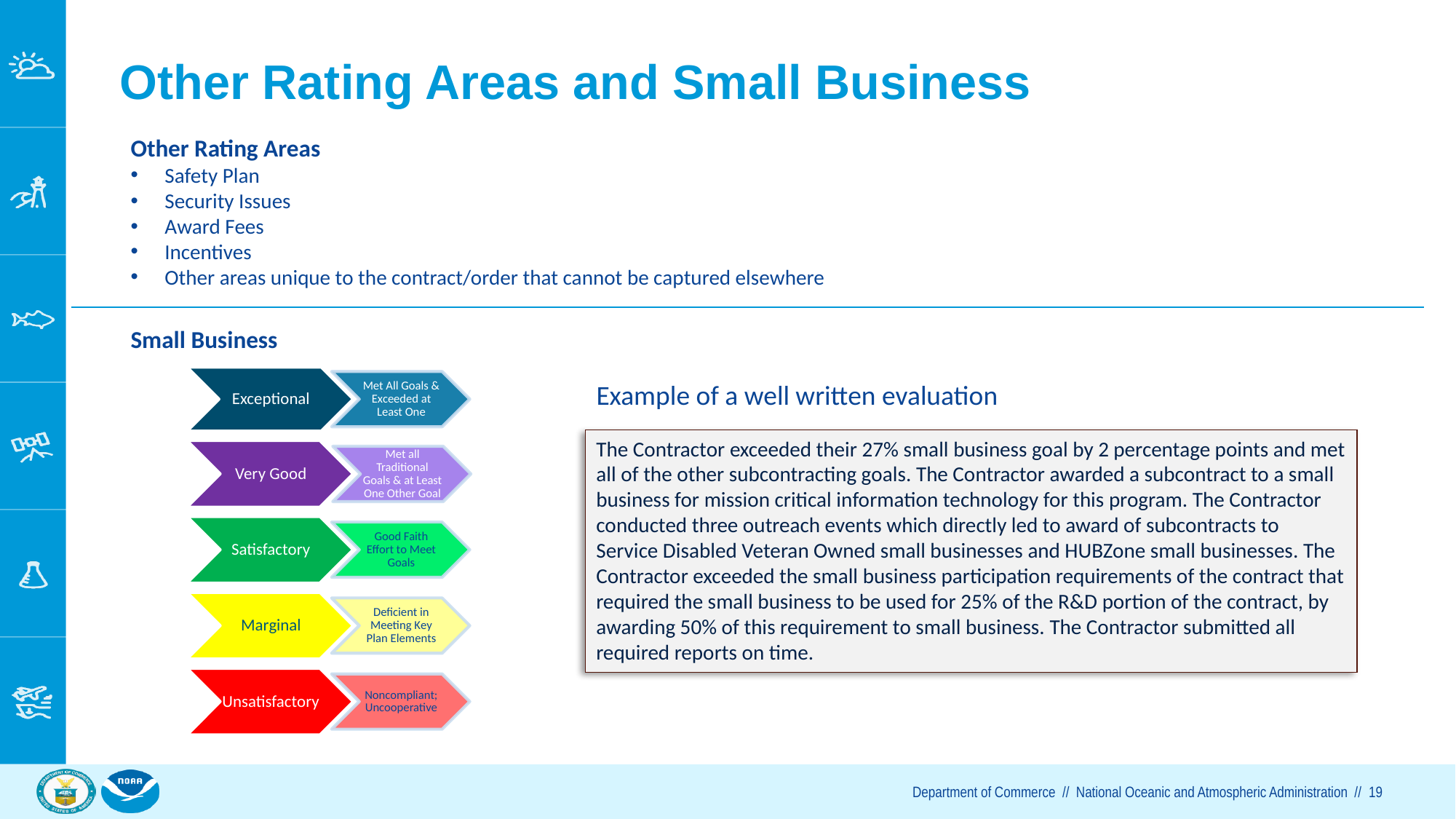

# Other Rating Areas and Small Business
Other Rating Areas
Safety Plan
Security Issues
Award Fees
Incentives
Other areas unique to the contract/order that cannot be captured elsewhere
Small Business

Exceptional

Met All Goals & Exceeded at Least One

Very Good

Met all Traditional Goals & at Least One Other Goal

Satisfactory

Good Faith Effort to Meet Goals

Marginal

Deficient in Meeting Key Plan Elements

Unsatisfactory

Noncompliant; Uncooperative
Example of a well written evaluation
The Contractor exceeded their 27% small business goal by 2 percentage points and met all of the other subcontracting goals. The Contractor awarded a subcontract to a small business for mission critical information technology for this program. The Contractor conducted three outreach events which directly led to award of subcontracts to Service Disabled Veteran Owned small businesses and HUBZone small businesses. The Contractor exceeded the small business participation requirements of the contract that required the small business to be used for 25% of the R&D portion of the contract, by awarding 50% of this requirement to small business. The Contractor submitted all required reports on time.